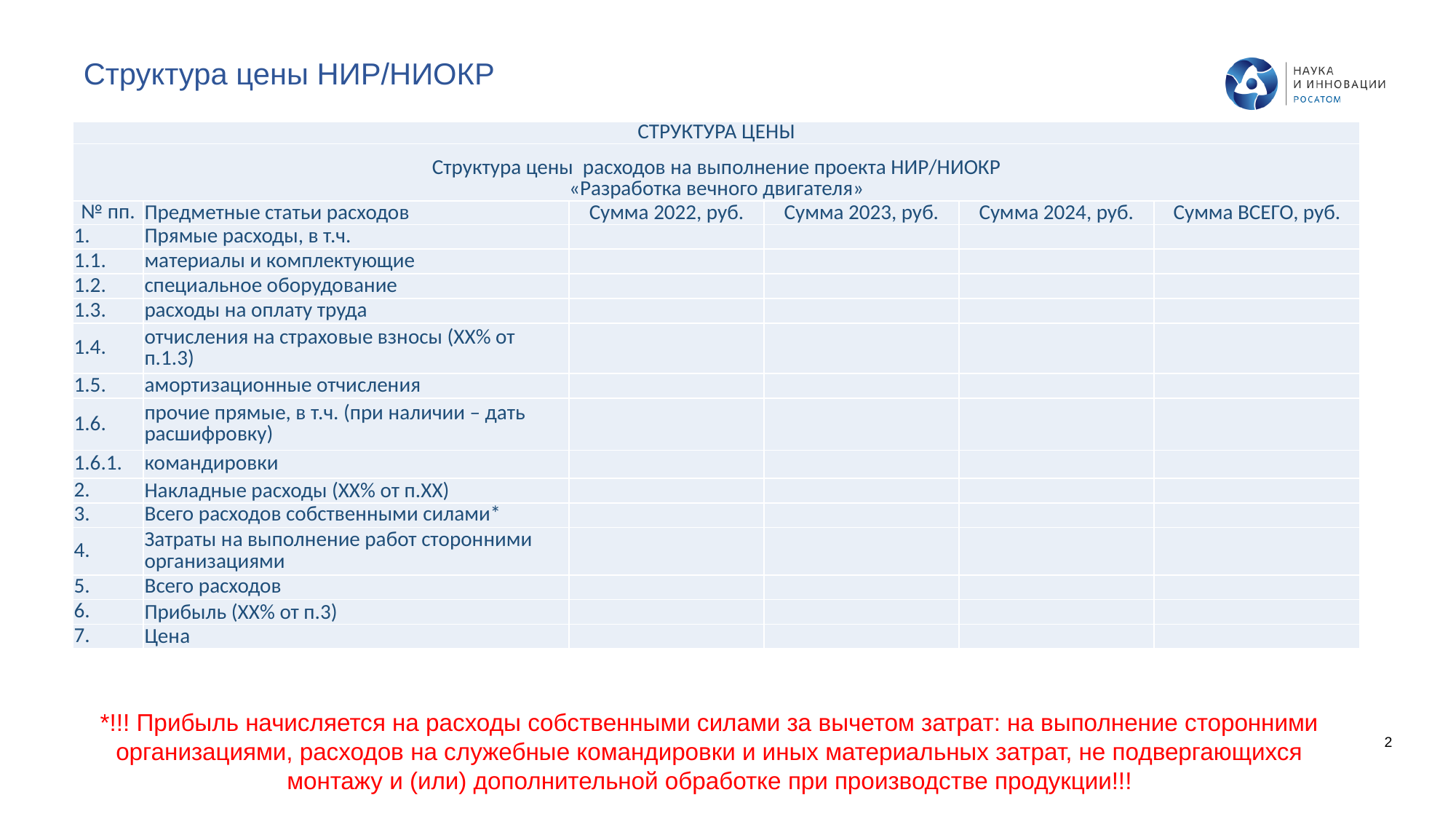

Структура цены НИР/НИОКР
| СТРУКТУРА ЦЕНЫ |  |  |  |  |  |
| --- | --- | --- | --- | --- | --- |
| Структура цены расходов на выполнение проекта НИР/НИОКР «Разработка вечного двигателя» |  |  |  |  |  |
| № пп. | Предметные статьи расходов | Сумма 2022, руб. | Сумма 2023, руб. | Сумма 2024, руб. | Сумма ВСЕГО, руб. |
| 1. | Прямые расходы, в т.ч. |  |  |  |  |
| 1.1. | материалы и комплектующие |  |  |  |  |
| 1.2. | специальное оборудование |  |  |  |  |
| 1.3. | расходы на оплату труда |  |  |  |  |
| 1.4. | отчисления на страховые взносы (ХХ% от п.1.3) |  |  |  |  |
| 1.5. | амортизационные отчисления |  |  |  |  |
| 1.6. | прочие прямые, в т.ч. (при наличии – дать расшифровку) |  |  |  |  |
| 1.6.1. | командировки |  |  |  |  |
| 2. | Накладные расходы (ХХ% от п.ХХ) |  |  |  |  |
| 3. | Всего расходов собственными силами\* |  |  |  |  |
| 4. | Затраты на выполнение работ сторонними организациями |  |  |  |  |
| 5. | Всего расходов |  |  |  |  |
| 6. | Прибыль (ХХ% от п.3) |  |  |  |  |
| 7. | Цена |  |  |  |  |
*!!! Прибыль начисляется на расходы собственными силами за вычетом затрат: на выполнение сторонними организациями, расходов на служебные командировки и иных материальных затрат, не подвергающихся монтажу и (или) дополнительной обработке при производстве продукции!!!